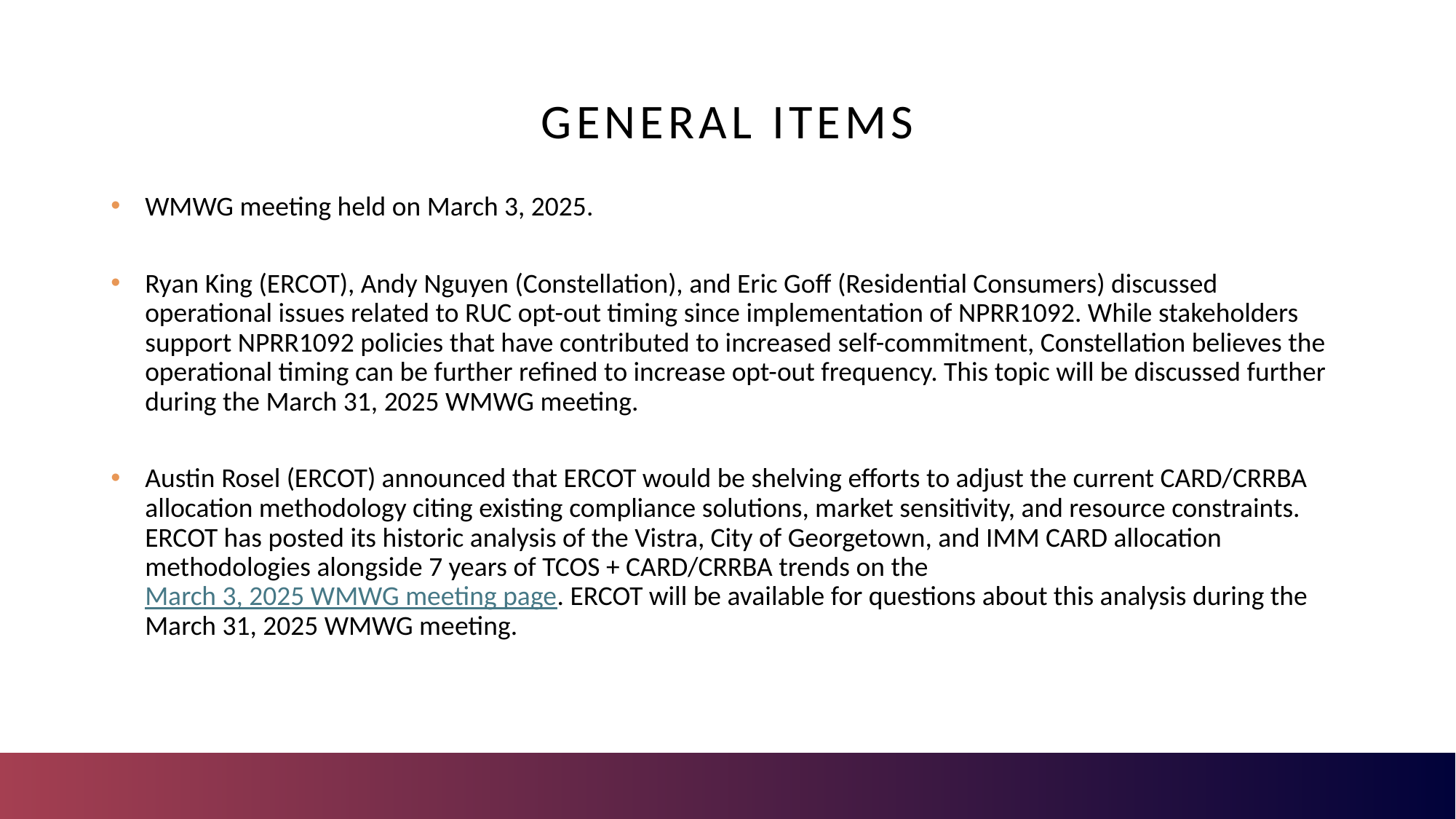

# General items
WMWG meeting held on March 3, 2025.

Ryan King (ERCOT), Andy Nguyen (Constellation), and Eric Goff (Residential Consumers) discussed operational issues related to RUC opt-out timing since implementation of NPRR1092. While stakeholders support NPRR1092 policies that have contributed to increased self-commitment, Constellation believes the operational timing can be further refined to increase opt-out frequency. This topic will be discussed further during the March 31, 2025 WMWG meeting.

Austin Rosel (ERCOT) announced that ERCOT would be shelving efforts to adjust the current CARD/CRRBA allocation methodology citing existing compliance solutions, market sensitivity, and resource constraints. ERCOT has posted its historic analysis of the Vistra, City of Georgetown, and IMM CARD allocation methodologies alongside 7 years of TCOS + CARD/CRRBA trends on the March 3, 2025 WMWG meeting page. ERCOT will be available for questions about this analysis during the March 31, 2025 WMWG meeting.